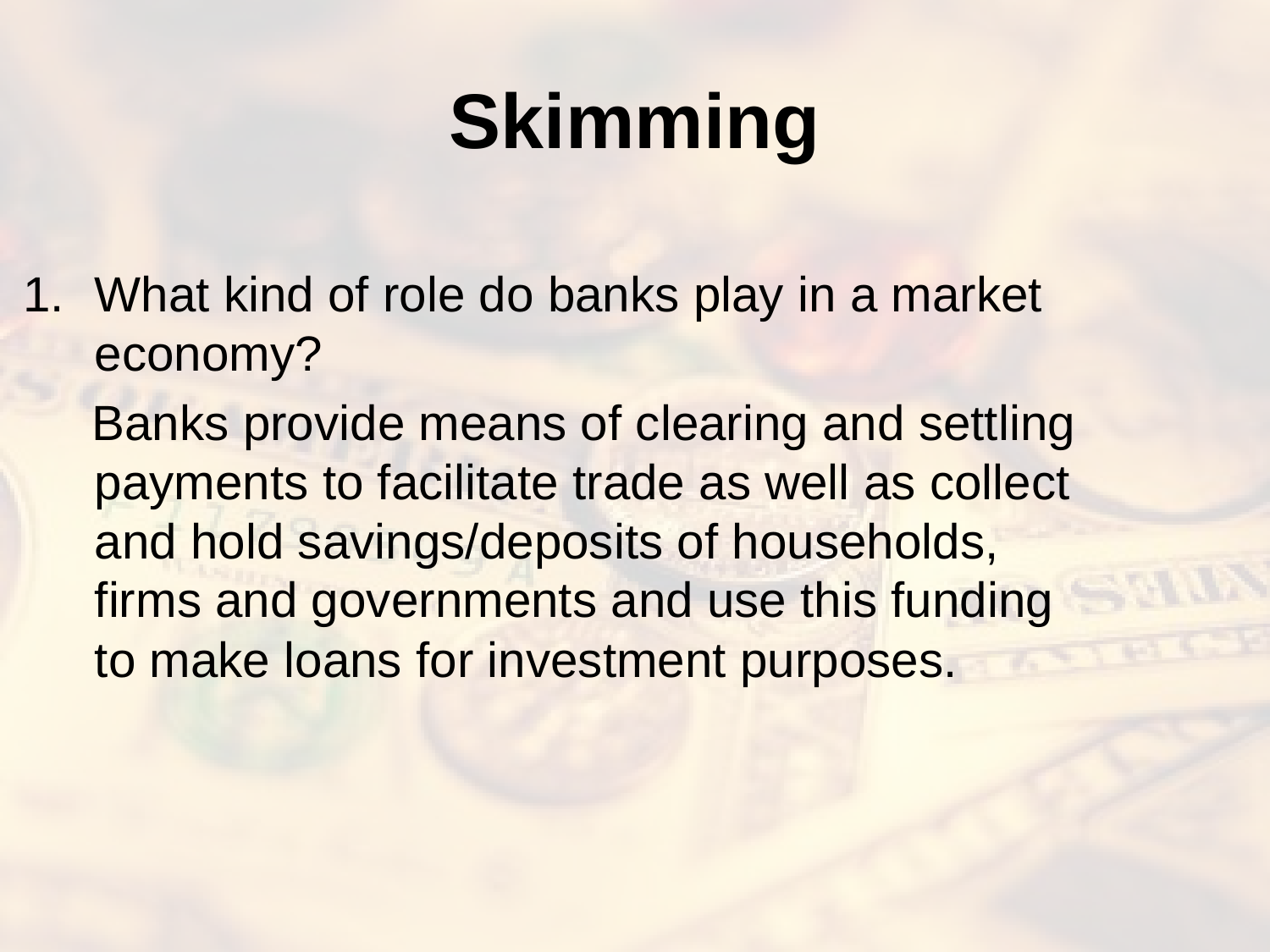

# Skimming
What kind of role do banks play in a market economy?
     Banks provide means of clearing and settling payments to facilitate trade as well as collect and hold savings/deposits of households, firms and governments and use this funding to make loans for investment purposes.